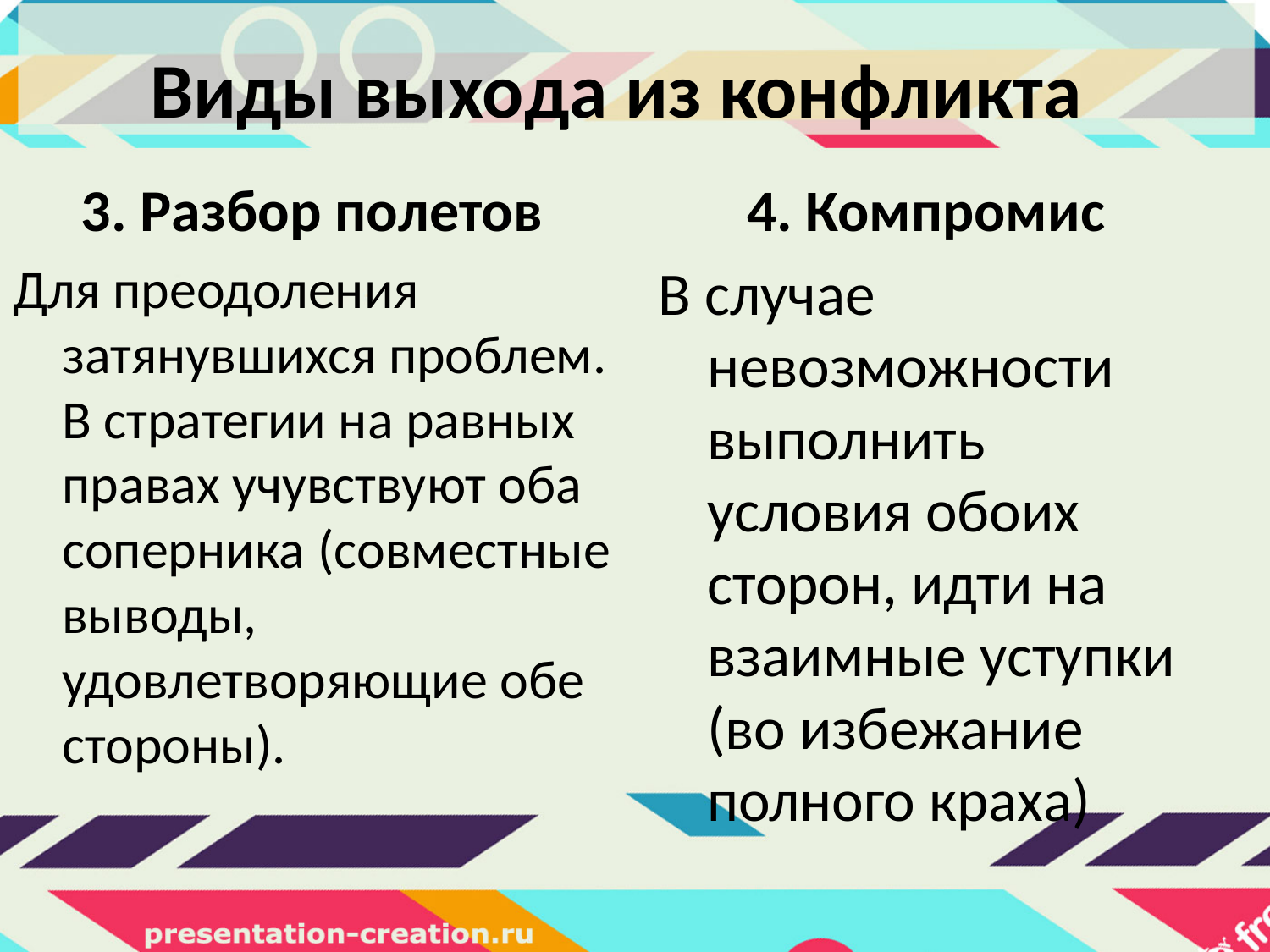

# Виды выхода из конфликта
3. Разбор полетов
Для преодоления затянувшихся проблем. В стратегии на равных правах учувствуют оба соперника (совместные выводы, удовлетворяющие обе стороны).
4. Компромис
В случае невозможности выполнить условия обоих сторон, идти на взаимные уступки (во избежание полного краха)